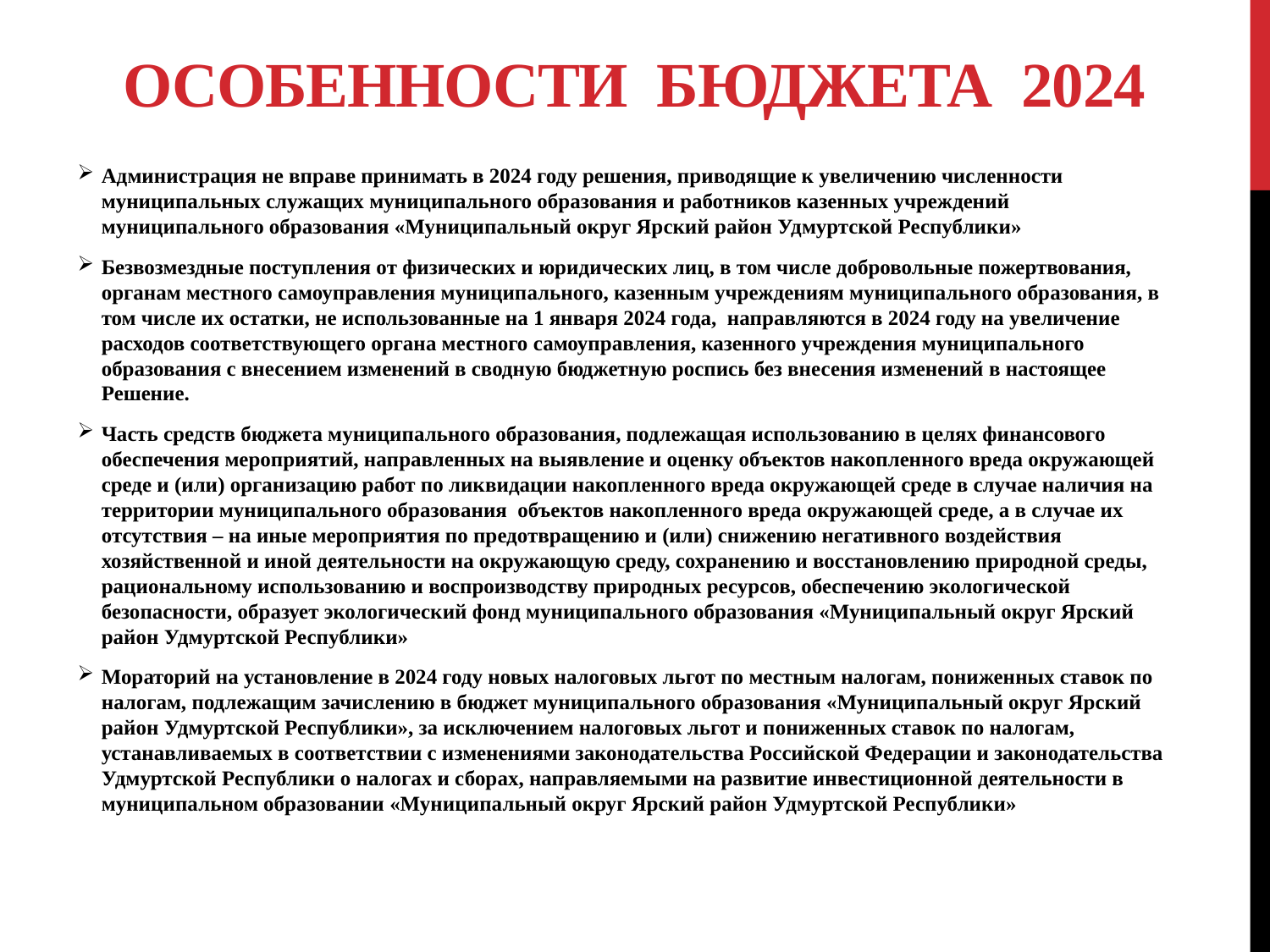

# Особенности  бюджета  2024
Администрация не вправе принимать в 2024 году решения, приводящие к увеличению численности муниципальных служащих муниципального образования и работников казенных учреждений муниципального образования «Муниципальный округ Ярский район Удмуртской Республики»
Безвозмездные поступления от физических и юридических лиц, в том числе добровольные пожертвования, органам местного самоуправления муниципального, казенным учреждениям муниципального образования, в том числе их остатки, не использованные на 1 января 2024 года,  направляются в 2024 году на увеличение расходов соответствующего органа местного самоуправления, казенного учреждения муниципального образования с внесением изменений в сводную бюджетную роспись без внесения изменений в настоящее Решение.
Часть средств бюджета муниципального образования, подлежащая использованию в целях финансового обеспечения мероприятий, направленных на выявление и оценку объектов накопленного вреда окружающей среде и (или) организацию работ по ликвидации накопленного вреда окружающей среде в случае наличия на территории муниципального образования  объектов накопленного вреда окружающей среде, а в случае их отсутствия – на иные мероприятия по предотвращению и (или) снижению негативного воздействия хозяйственной и иной деятельности на окружающую среду, сохранению и восстановлению природной среды, рациональному использованию и воспроизводству природных ресурсов, обеспечению экологической безопасности, образует экологический фонд муниципального образования «Муниципальный округ Ярский район Удмуртской Республики»
Мораторий на установление в 2024 году новых налоговых льгот по местным налогам, пониженных ставок по налогам, подлежащим зачислению в бюджет муниципального образования «Муниципальный округ Ярский район Удмуртской Республики», за исключением налоговых льгот и пониженных ставок по налогам, устанавливаемых в соответствии с изменениями законодательства Российской Федерации и законодательства Удмуртской Республики о налогах и сборах, направляемыми на развитие инвестиционной деятельности в муниципальном образовании «Муниципальный округ Ярский район Удмуртской Республики»